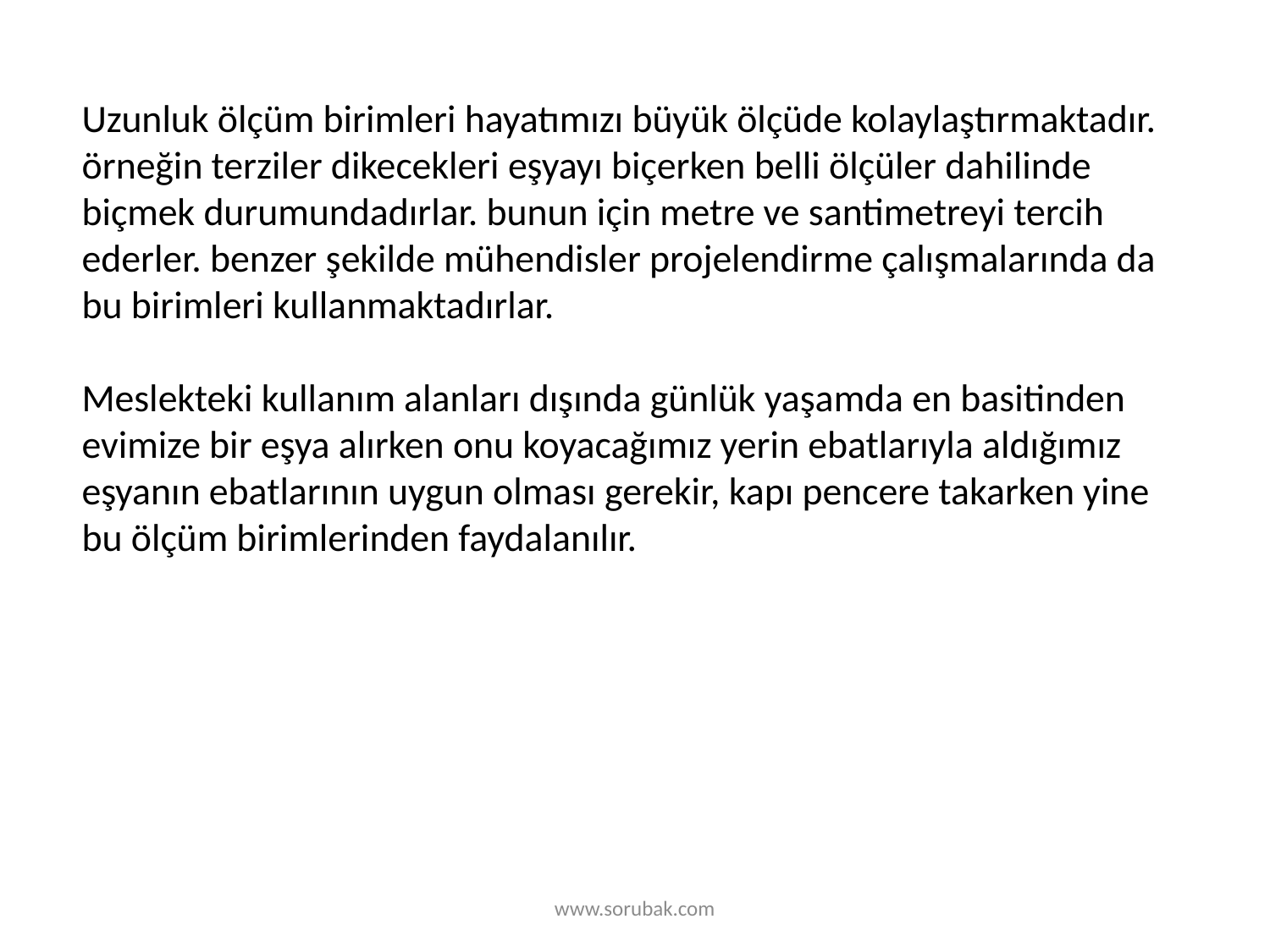

Uzunluk ölçüm birimleri hayatımızı büyük ölçüde kolaylaştırmaktadır. örneğin terziler dikecekleri eşyayı biçerken belli ölçüler dahilinde biçmek durumundadırlar. bunun için metre ve santimetreyi tercih ederler. benzer şekilde mühendisler projelendirme çalışmalarında da bu birimleri kullanmaktadırlar.

Meslekteki kullanım alanları dışında günlük yaşamda en basitinden evimize bir eşya alırken onu koyacağımız yerin ebatlarıyla aldığımız eşyanın ebatlarının uygun olması gerekir, kapı pencere takarken yine bu ölçüm birimlerinden faydalanılır.
www.sorubak.com